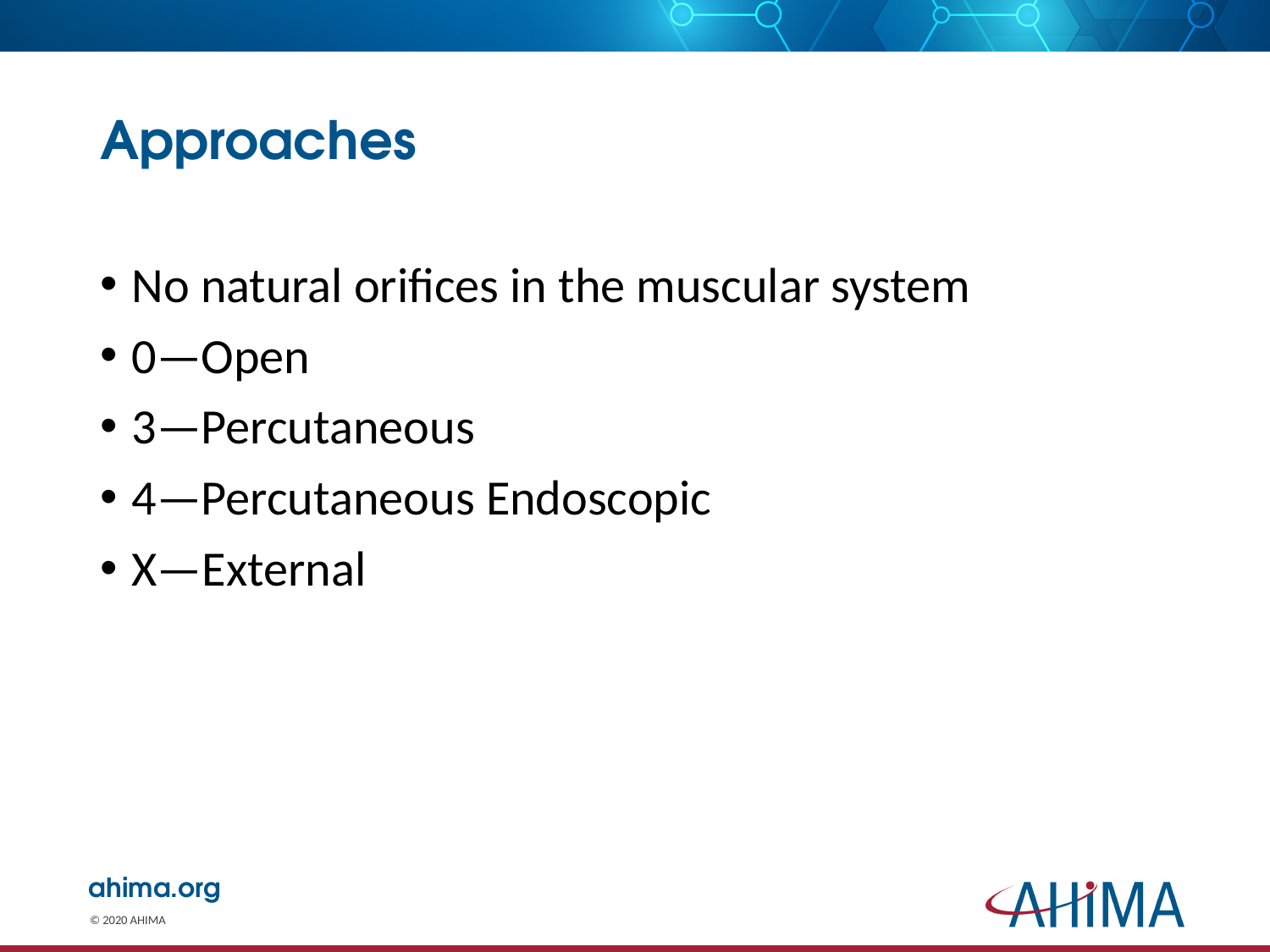

# Approaches
No natural orifices in the muscular system
0—Open
3—Percutaneous
4—Percutaneous Endoscopic
X—External